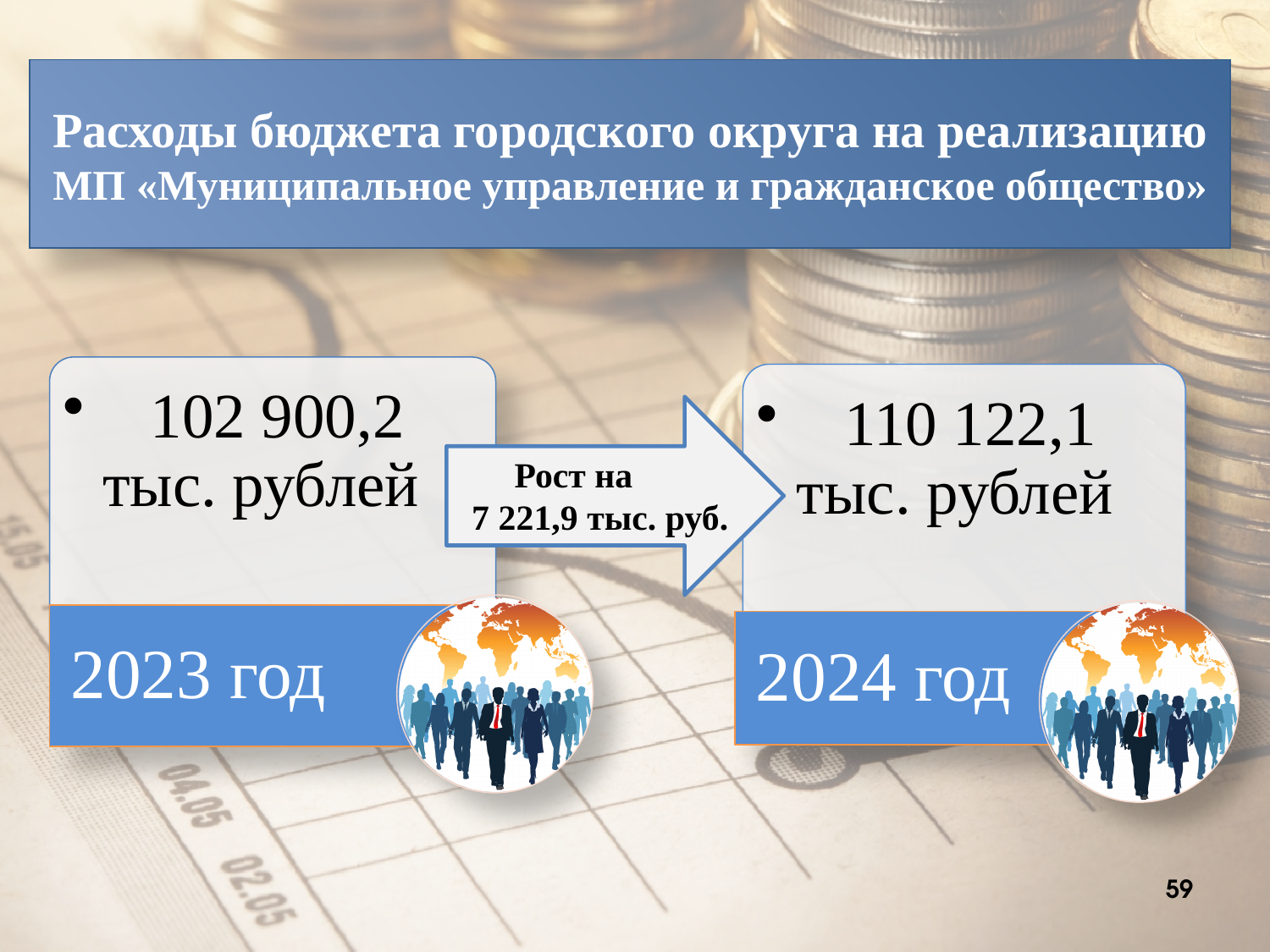

Расходы бюджета городского округа на реализацию МП «Муниципальное управление и гражданское общество»
   102 900,2 тыс. рублей
2023 год
   110 122,1 тыс. рублей
2024 год

Рост на
7 221,9 тыс. руб.
59